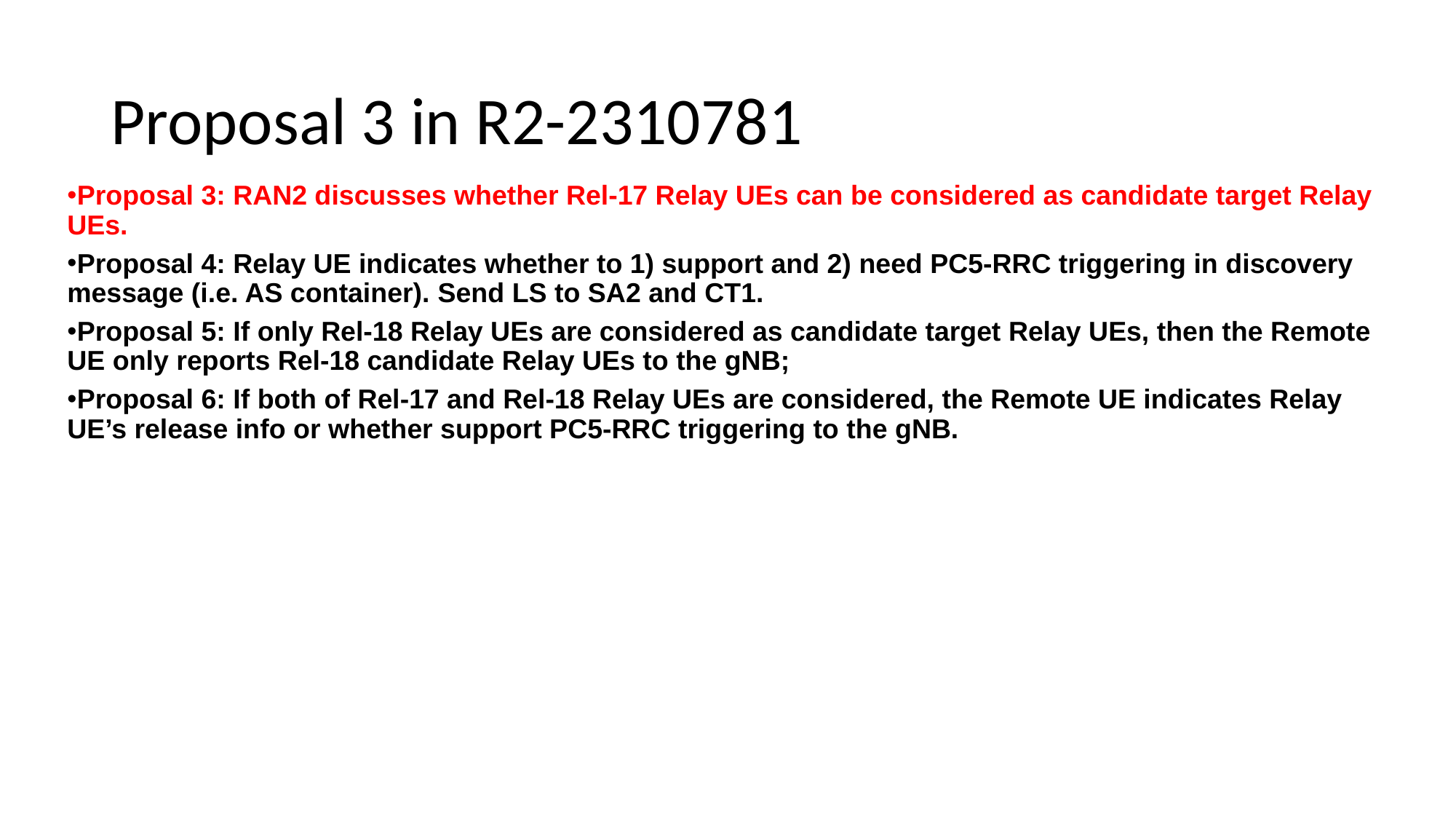

# Proposal 3 in R2-2310781
Proposal 3: RAN2 discusses whether Rel-17 Relay UEs can be considered as candidate target Relay UEs.
Proposal 4: Relay UE indicates whether to 1) support and 2) need PC5-RRC triggering in discovery message (i.e. AS container). Send LS to SA2 and CT1.
Proposal 5: If only Rel-18 Relay UEs are considered as candidate target Relay UEs, then the Remote UE only reports Rel-18 candidate Relay UEs to the gNB;
Proposal 6: If both of Rel-17 and Rel-18 Relay UEs are considered, the Remote UE indicates Relay UE’s release info or whether support PC5-RRC triggering to the gNB.